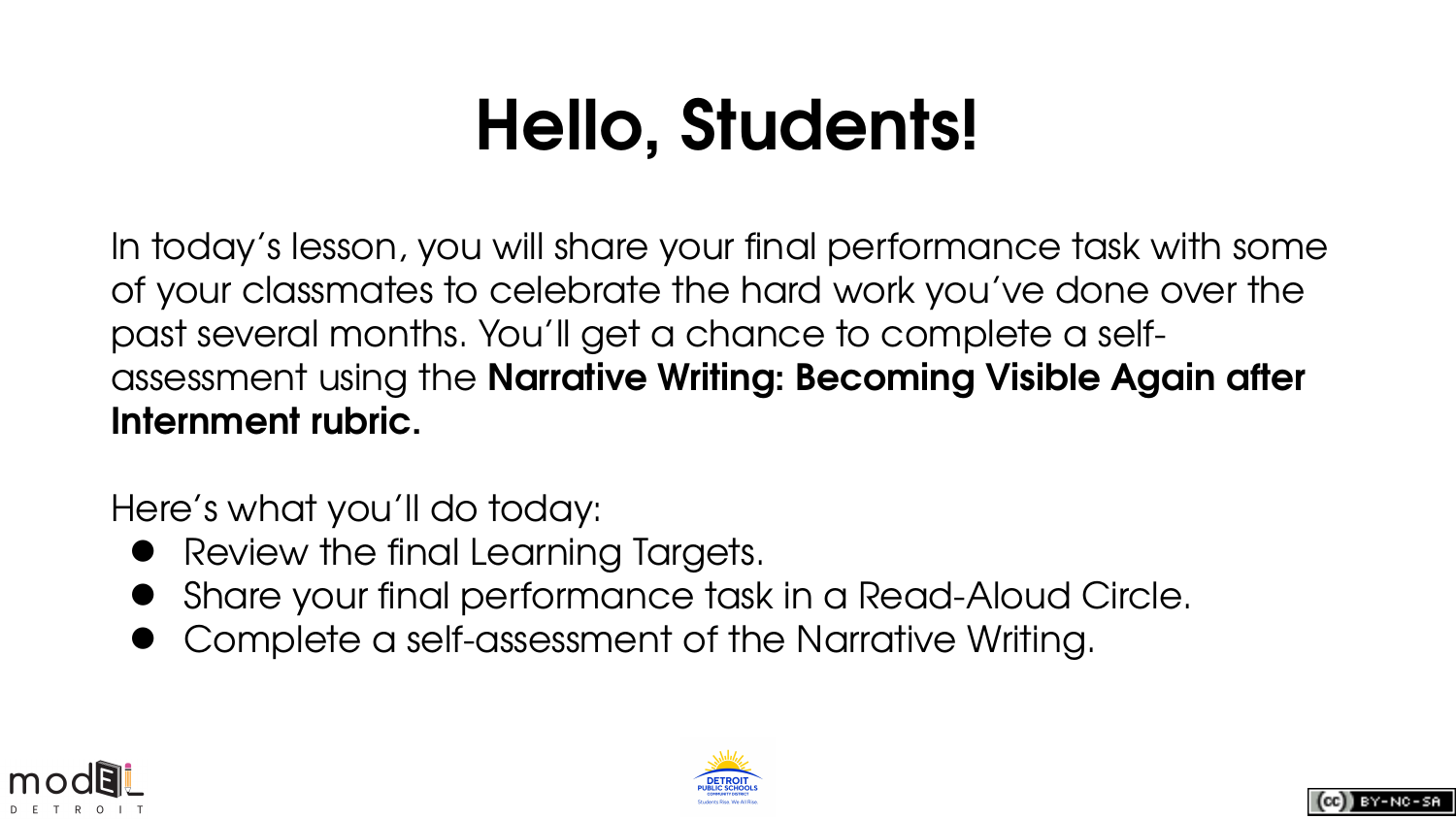

# Hello, Students!
In today’s lesson, you will share your final performance task with some of your classmates to celebrate the hard work you’ve done over the past several months. You’ll get a chance to complete a self-assessment using the Narrative Writing: Becoming Visible Again after Internment rubric.
Here’s what you’ll do today:
Review the final Learning Targets.
Share your final performance task in a Read-Aloud Circle.
Complete a self-assessment of the Narrative Writing.